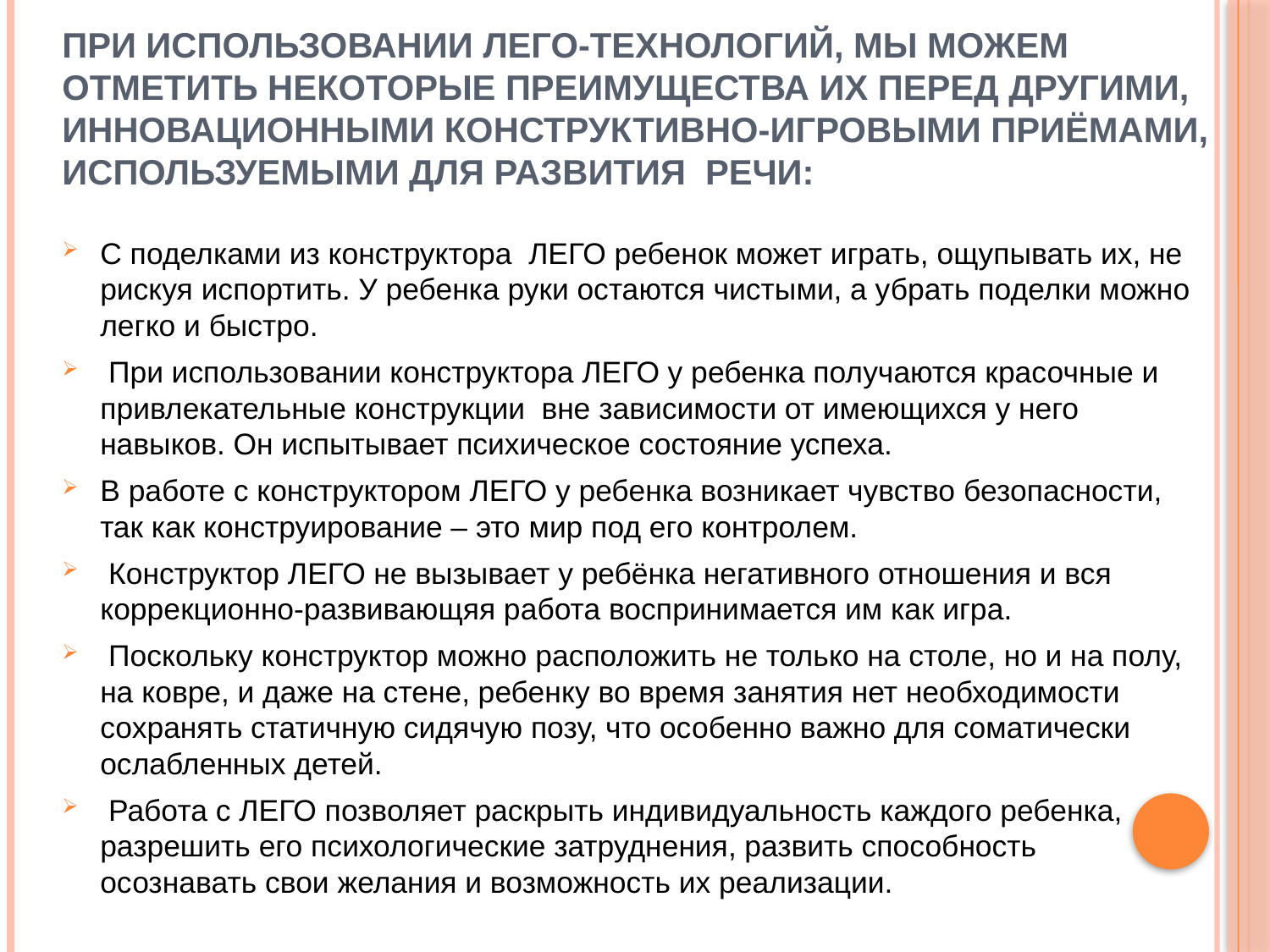

# при использовании ЛЕГО-технологий, мы можем отметить некоторые преимущества их перед другими, инновационными конструктивно-игровыми приёмами, используемыми для развития  речи:
С поделками из конструктора  ЛЕГО ребенок может играть, ощупывать их, не рискуя испортить. У ребенка руки остаются чистыми, а убрать поделки можно легко и быстро.
 При использовании конструктора ЛЕГО у ребенка получаются красочные и привлекательные конструкции  вне зависимости от имеющихся у него навыков. Он испытывает психическое состояние успеха.
В работе с конструктором ЛЕГО у ребенка возникает чувство безопасности, так как конструирование – это мир под его контролем.
 Конструктор ЛЕГО не вызывает у ребёнка негативного отношения и вся коррекционно-развивающяя работа воспринимается им как игра.
 Поскольку конструктор можно расположить не только на столе, но и на полу, на ковре, и даже на стене, ребенку во время занятия нет необходимости сохранять статичную сидячую позу, что особенно важно для соматически ослабленных детей.
 Работа с ЛЕГО позволяет раскрыть индивидуальность каждого ребенка, разрешить его психологические затруднения, развить способность осознавать свои желания и возможность их реализации.